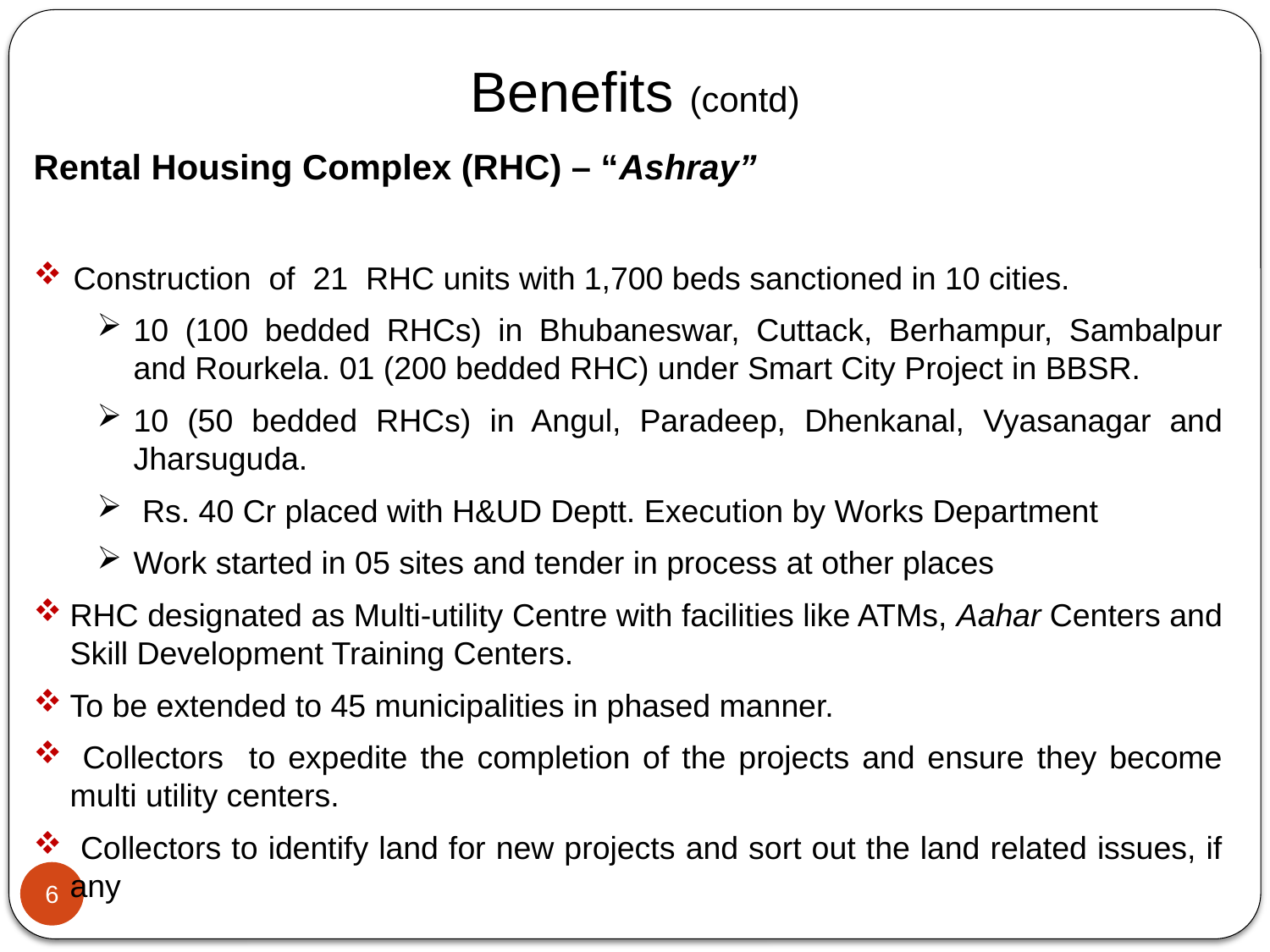

# Benefits (contd)

Rental Housing Complex (RHC) – “Ashray”

Construction  of  21  RHC units with 1,700 beds sanctioned in 10 cities.
10 (100 bedded RHCs) in Bhubaneswar, Cuttack, Berhampur, Sambalpur and Rourkela. 01 (200 bedded RHC) under Smart City Project in BBSR.
10 (50 bedded RHCs) in Angul, Paradeep, Dhenkanal, Vyasanagar and Jharsuguda.
 Rs. 40 Cr placed with H&UD Deptt. Execution by Works Department
Work started in 05 sites and tender in process at other places
RHC designated as Multi-utility Centre with facilities like ATMs, Aahar Centers and Skill Development Training Centers.
To be extended to 45 municipalities in phased manner.
 Collectors  to expedite the completion of the projects and ensure they become multi utility centers.
 Collectors to identify land for new projects and sort out the land related issues, if any
6